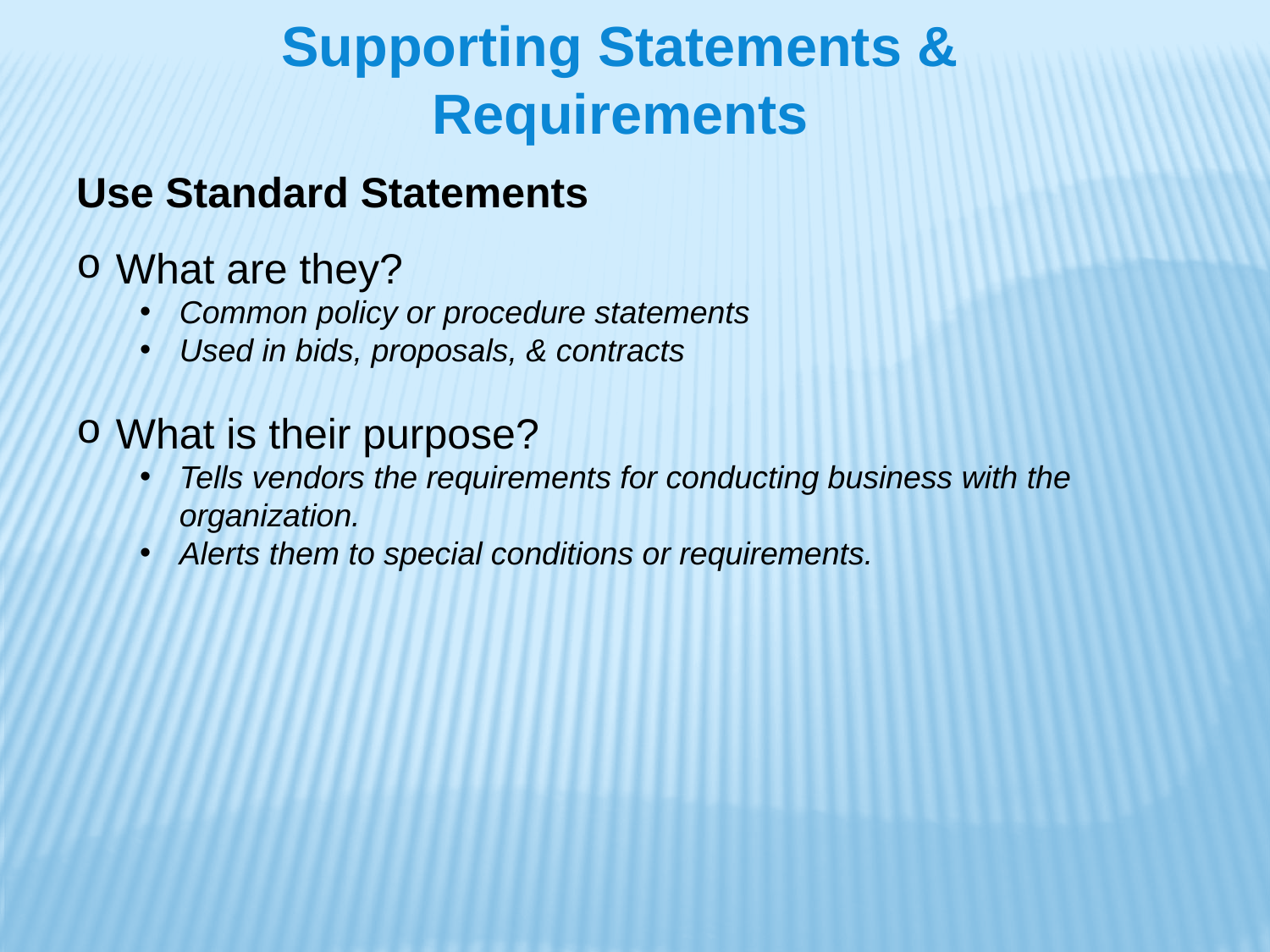

Supporting Statements & Requirements
Use Standard Statements

What are they?
Common policy or procedure statements
Used in bids, proposals, & contracts

What is their purpose?
Tells vendors the requirements for conducting business with the organization.
Alerts them to special conditions or requirements.